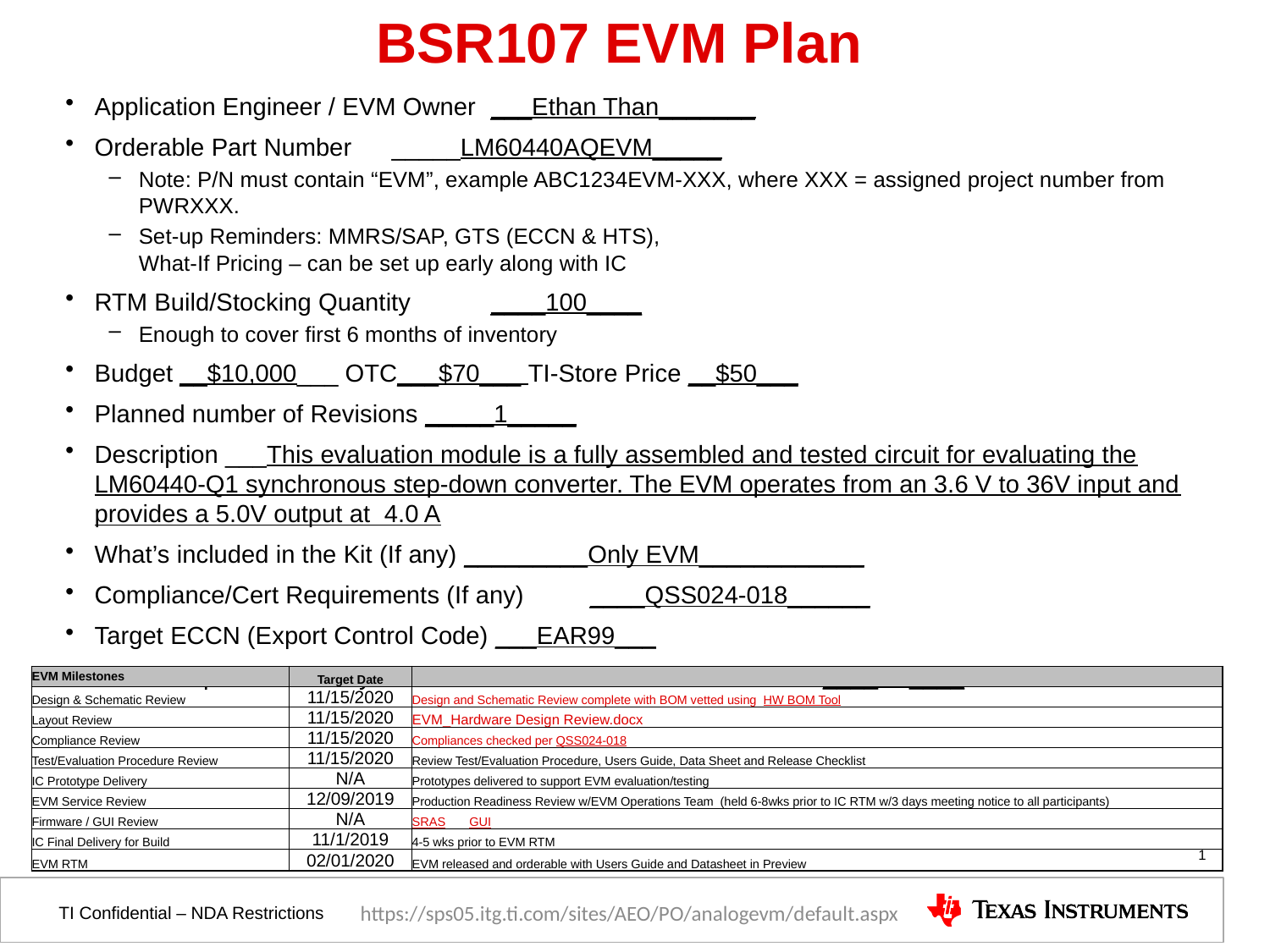

# BSR107 EVM Plan
Application Engineer / EVM Owner	___Ethan Than_______
Orderable Part Number		_____LM60440AQEVM_____
Note: P/N must contain “EVM”, example ABC1234EVM-XXX, where XXX = assigned project number from PWRXXX.
Set-up Reminders: MMRS/SAP, GTS (ECCN & HTS),
What-If Pricing – can be set up early along with IC
RTM Build/Stocking Quantity		____100____
Enough to cover first 6 months of inventory
Budget __$10,000___ OTC___$70___ TI-Store Price __$50___
Planned number of Revisions _____1_____
Description ___This evaluation module is a fully assembled and tested circuit for evaluating the LM60440-Q1 synchronous step-down converter. The EVM operates from an 3.6 V to 36V input and provides a 5.0V output at  4.0 A
What’s included in the Kit (If any) _________Only EVM____________
Compliance/Cert Requirements (If any) 	____QSS024-018______
Target ECCN (Export Control Code) ___EAR99___
Are there possible Safety concerns that will need additional review____No____

| EVM Milestones | Target Date |  |
| --- | --- | --- |
| Design & Schematic Review | 11/15/2020 | Design and Schematic Review complete with BOM vetted using HW BOM Tool |
| Layout Review | 11/15/2020 | EVM\_Hardware Design Review.docx |
| Compliance Review | 11/15/2020 | Compliances checked per QSS024-018 |
| Test/Evaluation Procedure Review | 11/15/2020 | Review Test/Evaluation Procedure, Users Guide, Data Sheet and Release Checklist |
| IC Prototype Delivery | N/A | Prototypes delivered to support EVM evaluation/testing |
| EVM Service Review | 12/09/2019 | Production Readiness Review w/EVM Operations Team (held 6-8wks prior to IC RTM w/3 days meeting notice to all participants) |
| Firmware / GUI Review | N/A | SRAS GUI |
| IC Final Delivery for Build | 11/1/2019 | 4-5 wks prior to EVM RTM |
| EVM RTM | 02/01/2020 | EVM released and orderable with Users Guide and Datasheet in Preview |
1
https://sps05.itg.ti.com/sites/AEO/PO/analogevm/default.aspx